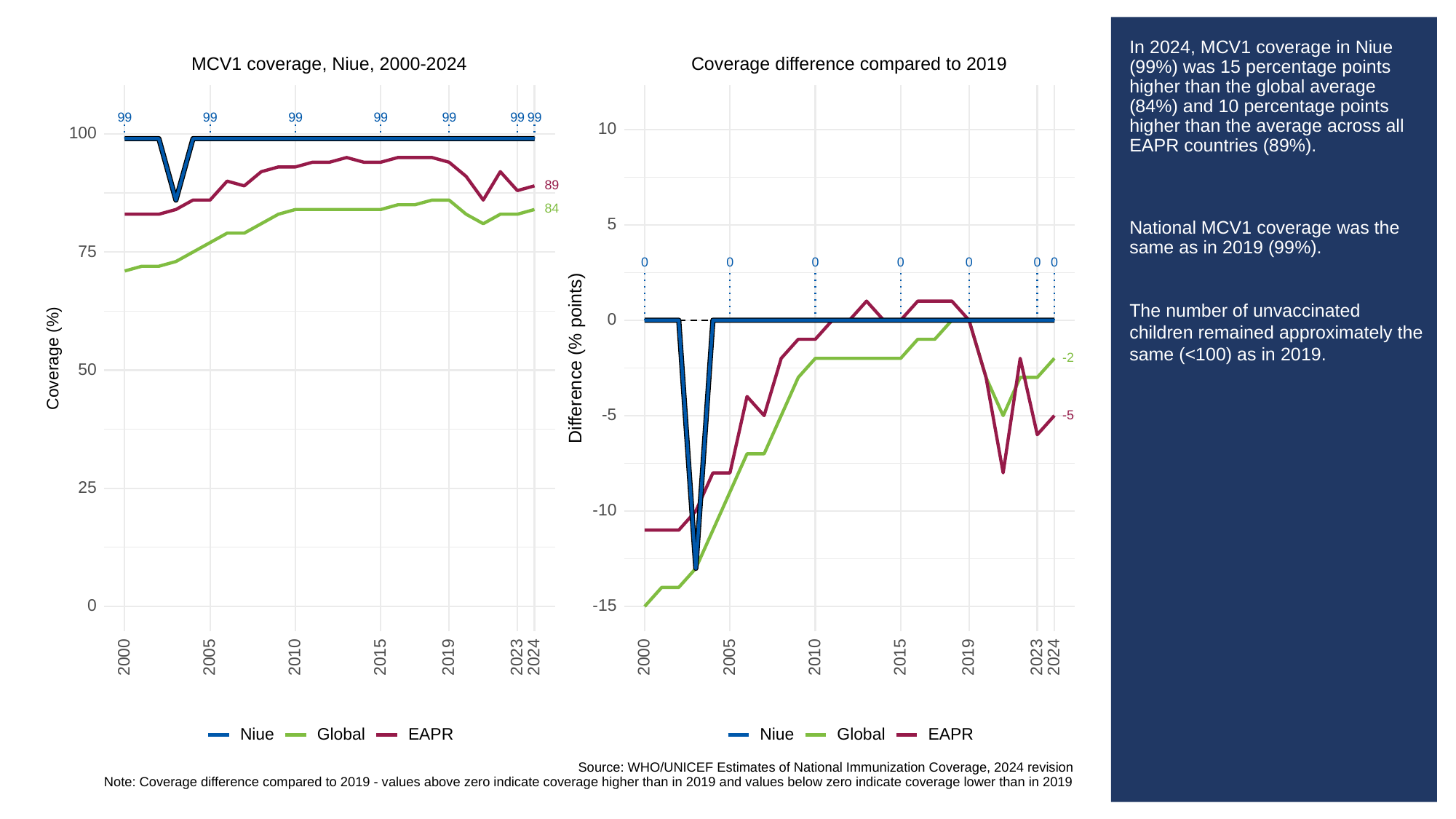

# In 2024, MCV1 coverage in Niue (99%) was 15 percentage points higher than the global average (84%) and 10 percentage points higher than the average across all EAPR countries (89%).

National MCV1 coverage was the same as in 2019 (99%).

The number of unvaccinated children remained approximately the same (<100) as in 2019.

MCV1 coverage, Niue, 2000-2024
Coverage difference compared to 2019

99
99
99
99
99
99
99
10

100

89

84
5

75

0
0
0
0
0
0
0

0

Difference (% points)
Coverage (%)
-2
50

-5
-5

25

-10

0
-15

2023
2023
2000
2005
2010
2015
2019
2024
2000
2005
2010
2015
2019
2024
Global
Global
Niue
Niue
EAPR
EAPR

Source: WHO/UNICEF Estimates of National Immunization Coverage, 2024 revision
Note: Coverage difference compared to 2019 - values above zero indicate coverage higher than in 2019 and values below zero indicate coverage lower than in 2019